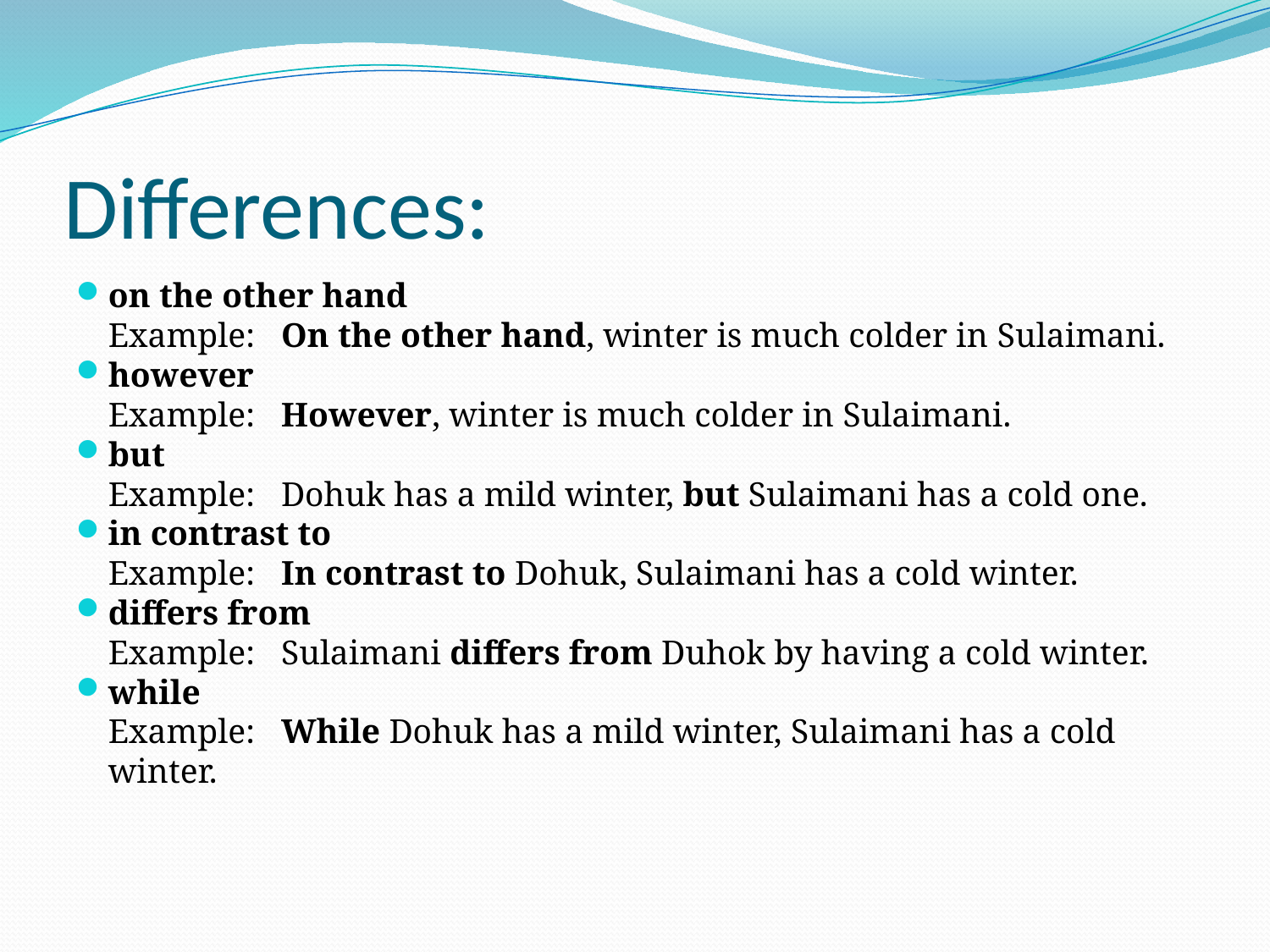

# Differences:
on the other hand
Example:   On the other hand, winter is much colder in Sulaimani.
however
Example:   However, winter is much colder in Sulaimani.
but
Example:   Dohuk has a mild winter, but Sulaimani has a cold one.
in contrast to
Example:   In contrast to Dohuk, Sulaimani has a cold winter.
differs from
Example:   Sulaimani differs from Duhok by having a cold winter.
while
Example:   While Dohuk has a mild winter, Sulaimani has a cold winter.